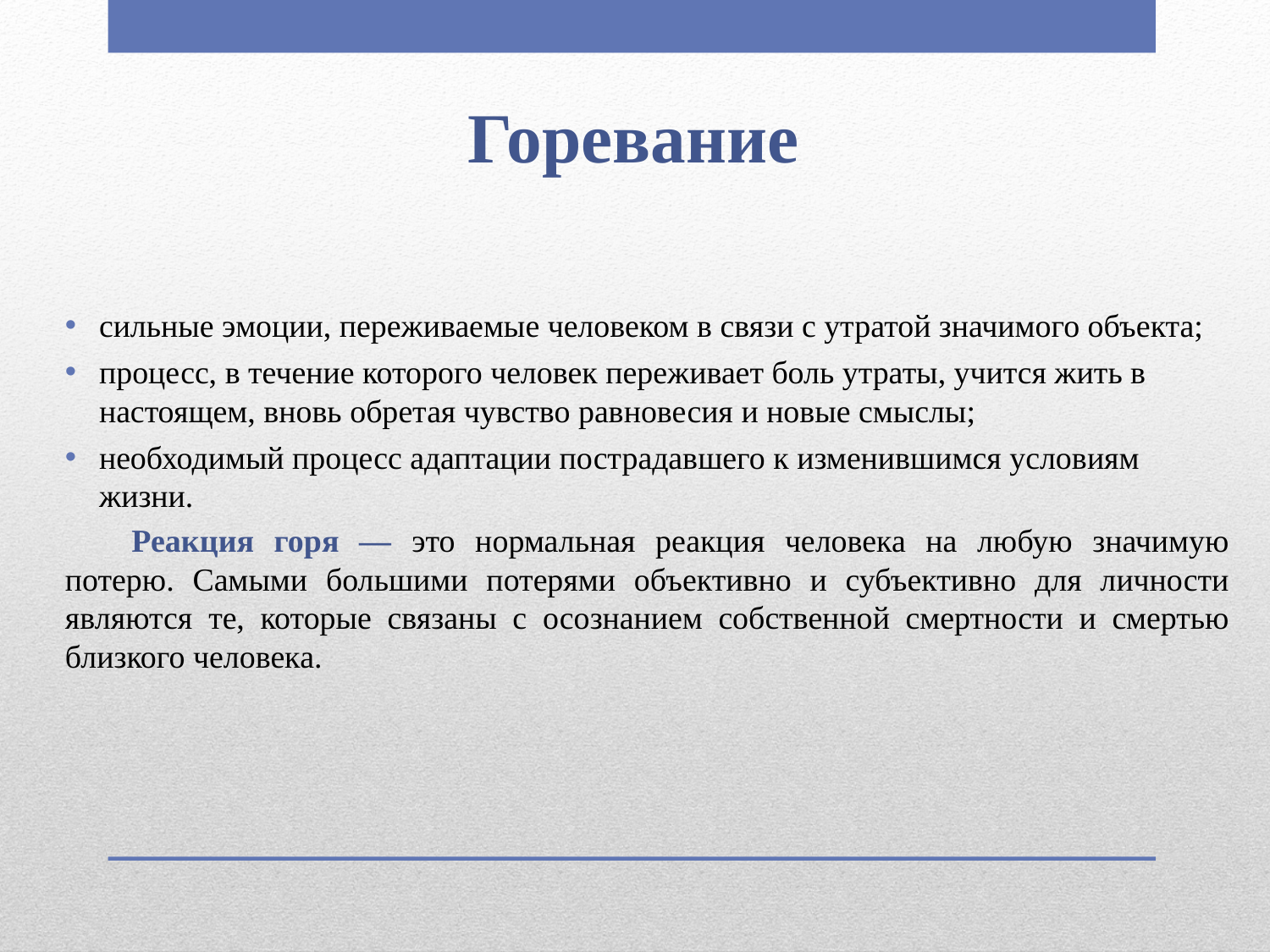

Горевание
сильные эмоции, переживаемые человеком в связи с утратой значимого объекта;
процесс, в течение которого человек переживает боль утраты, учится жить в настоящем, вновь обретая чувство равновесия и новые смыслы;
необходимый процесс адаптации пострадавшего к изменившимся условиям жизни.
Реакция горя — это нормальная реакция человека на любую значимую потерю. Самыми большими потерями объективно и субъективно для личности являются те, которые связаны с осознанием собственной смертности и смертью близкого человека.